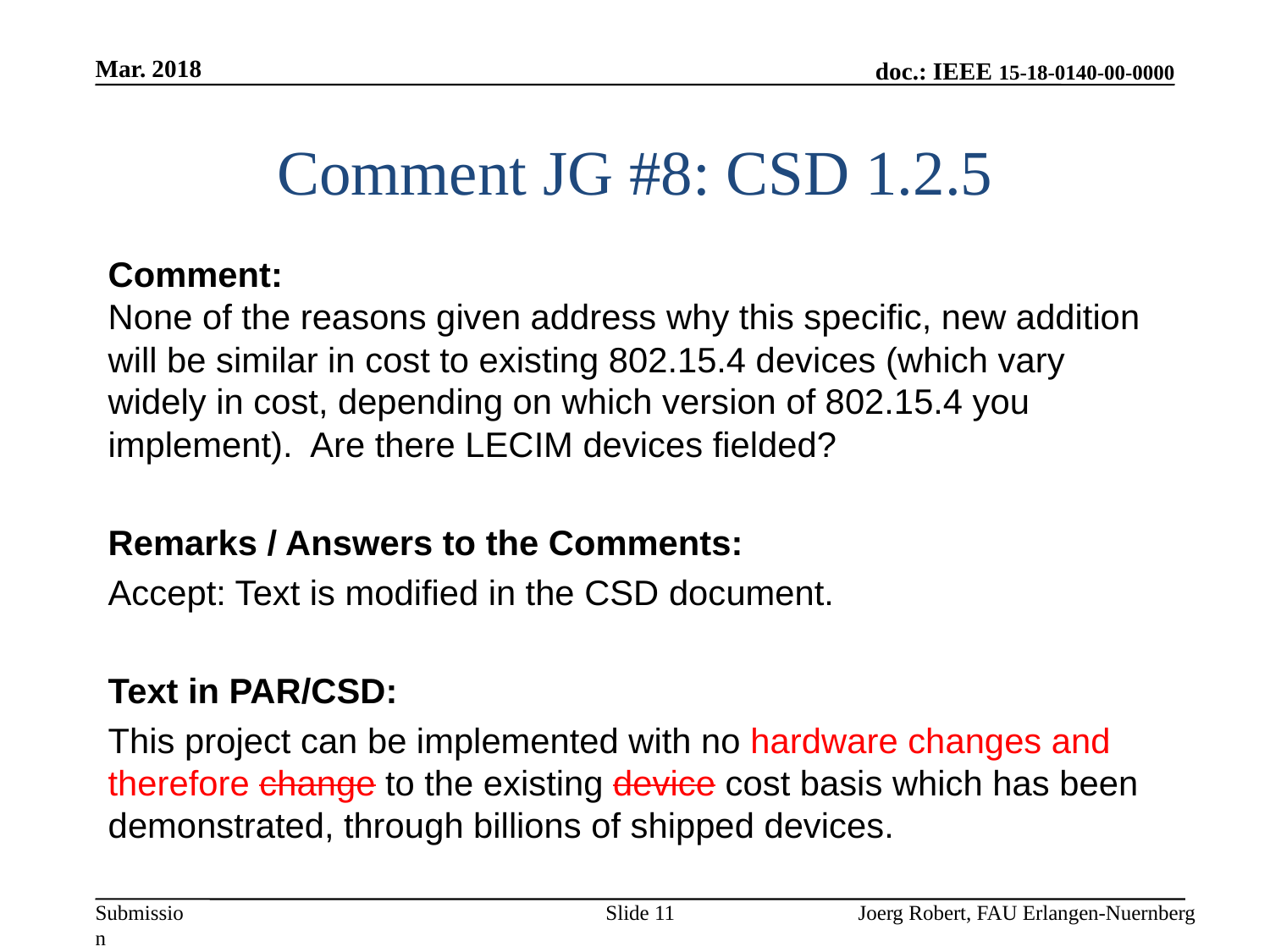

Mar. 2018
# Comment JG #8: CSD 1.2.5
Comment:
None of the reasons given address why this specific, new addition will be similar in cost to existing 802.15.4 devices (which vary widely in cost, depending on which version of 802.15.4 you implement).  Are there LECIM devices fielded?

Remarks / Answers to the Comments:
Accept: Text is modified in the CSD document.

Text in PAR/CSD:
This project can be implemented with no hardware changes and therefore change to the existing device cost basis which has been demonstrated, through billions of shipped devices.

Slide 11
Joerg Robert, FAU Erlangen-Nuernberg